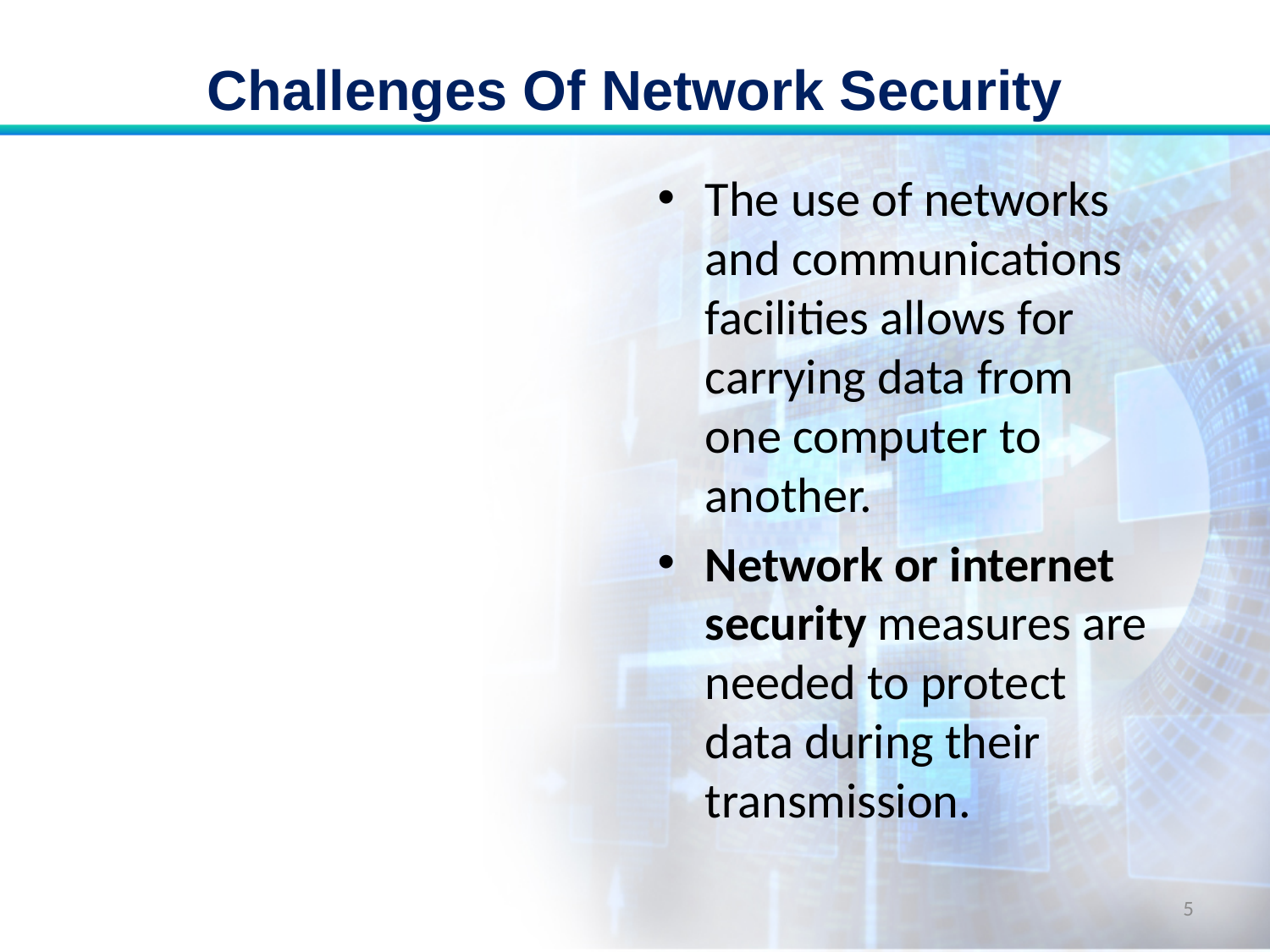

# Challenges Of Network Security
The use of networks and communications facilities allows for carrying data from one computer to another.
Network or internet security measures are needed to protect data during their transmission.
5